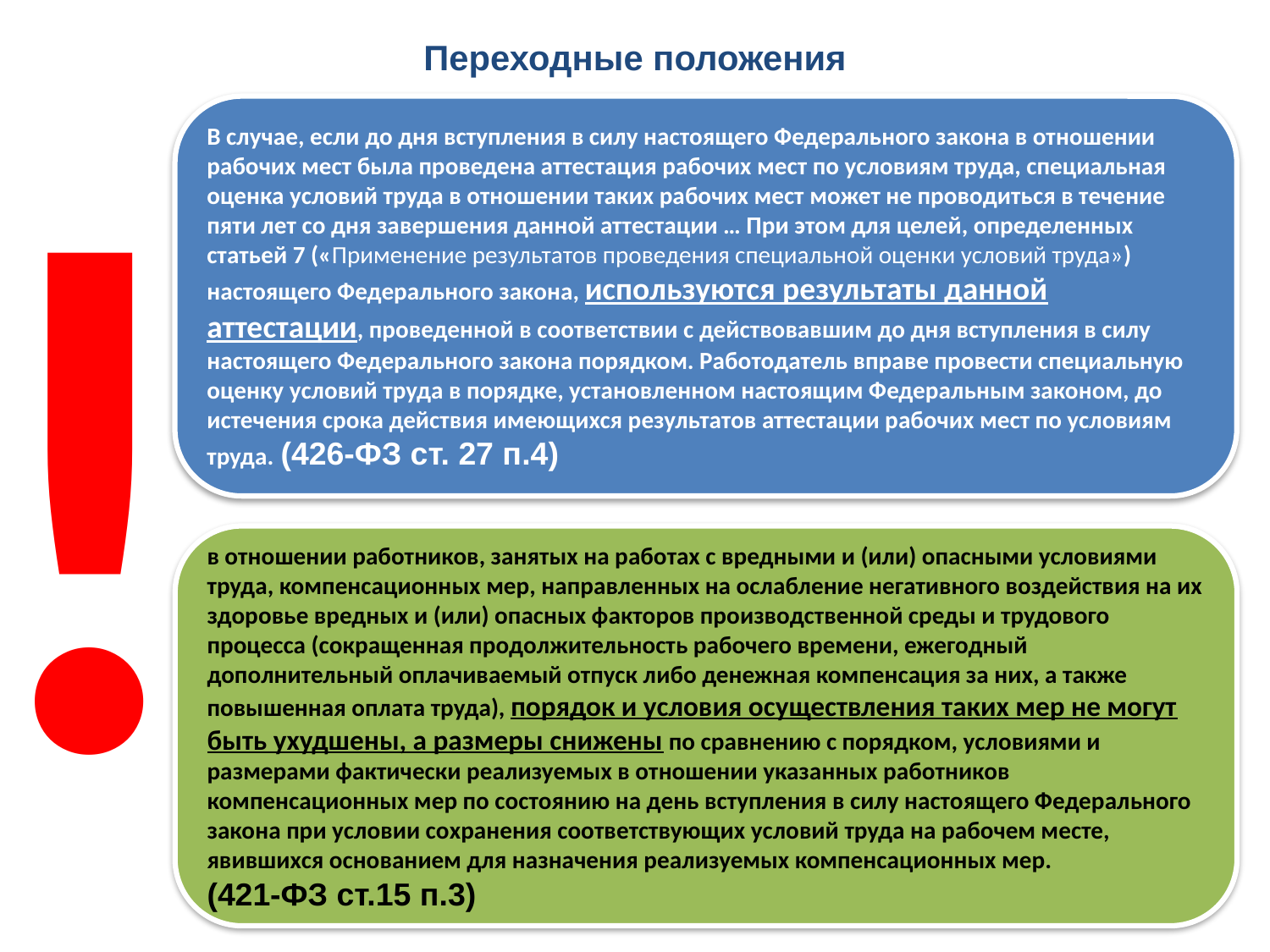

!
# Переходные положения
В случае, если до дня вступления в силу настоящего Федерального закона в отношении рабочих мест была проведена аттестация рабочих мест по условиям труда, специальная оценка условий труда в отношении таких рабочих мест может не проводиться в течение пяти лет со дня завершения данной аттестации … При этом для целей, определенных статьей 7 («Применение результатов проведения специальной оценки условий труда») настоящего Федерального закона, используются результаты данной аттестации, проведенной в соответствии с действовавшим до дня вступления в силу настоящего Федерального закона порядком. Работодатель вправе провести специальную оценку условий труда в порядке, установленном настоящим Федеральным законом, до истечения срока действия имеющихся результатов аттестации рабочих мест по условиям труда. (426-ФЗ ст. 27 п.4)
в отношении работников, занятых на работах с вредными и (или) опасными условиями труда, компенсационных мер, направленных на ослабление негативного воздействия на их здоровье вредных и (или) опасных факторов производственной среды и трудового процесса (сокращенная продолжительность рабочего времени, ежегодный дополнительный оплачиваемый отпуск либо денежная компенсация за них, а также повышенная оплата труда), порядок и условия осуществления таких мер не могут быть ухудшены, а размеры снижены по сравнению с порядком, условиями и размерами фактически реализуемых в отношении указанных работников компенсационных мер по состоянию на день вступления в силу настоящего Федерального закона при условии сохранения соответствующих условий труда на рабочем месте, явившихся основанием для назначения реализуемых компенсационных мер.
(421-ФЗ ст.15 п.3)
27